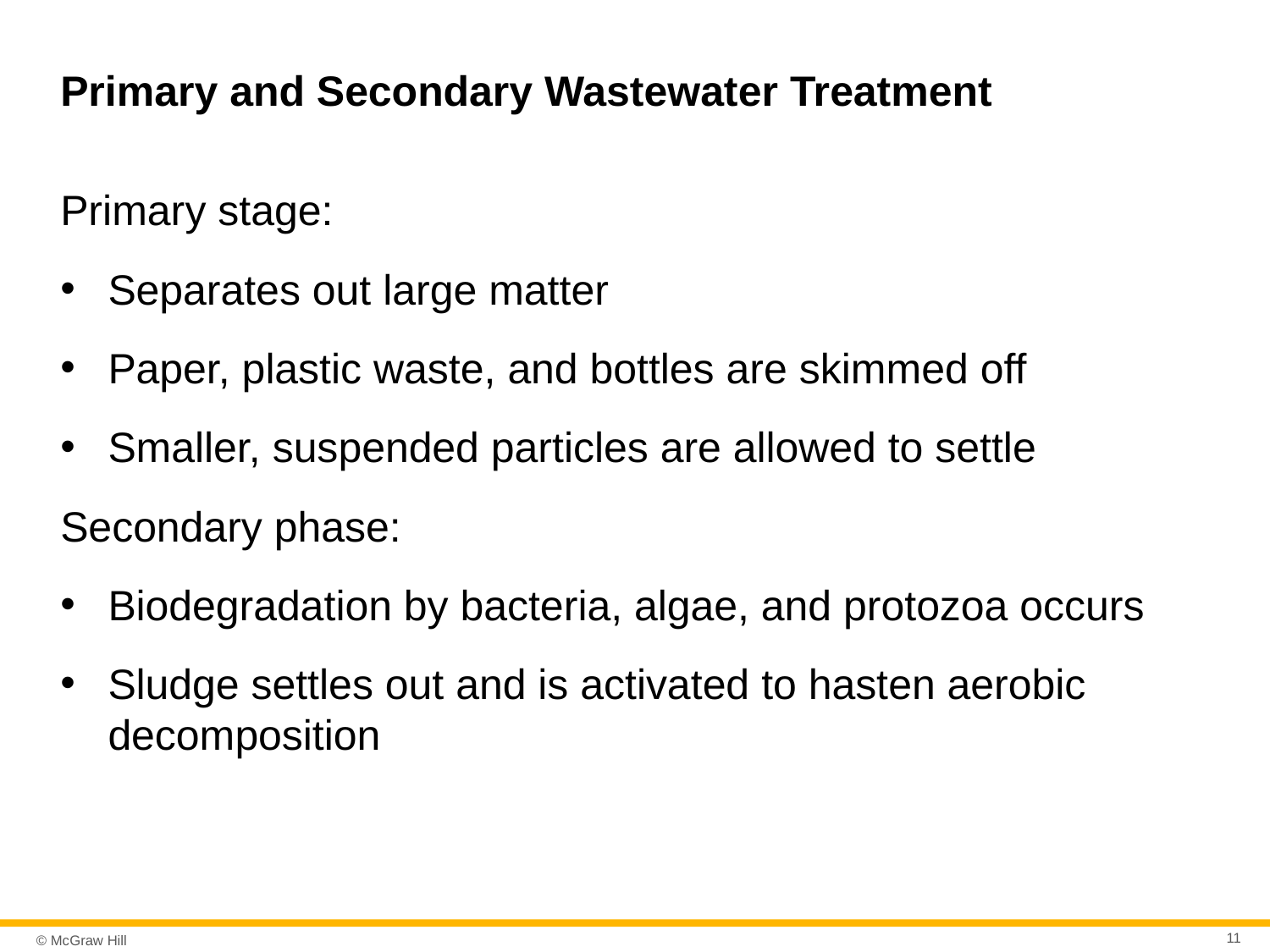

# Primary and Secondary Wastewater Treatment
Primary stage:
Separates out large matter
Paper, plastic waste, and bottles are skimmed off
Smaller, suspended particles are allowed to settle
Secondary phase:
Biodegradation by bacteria, algae, and protozoa occurs
Sludge settles out and is activated to hasten aerobic decomposition